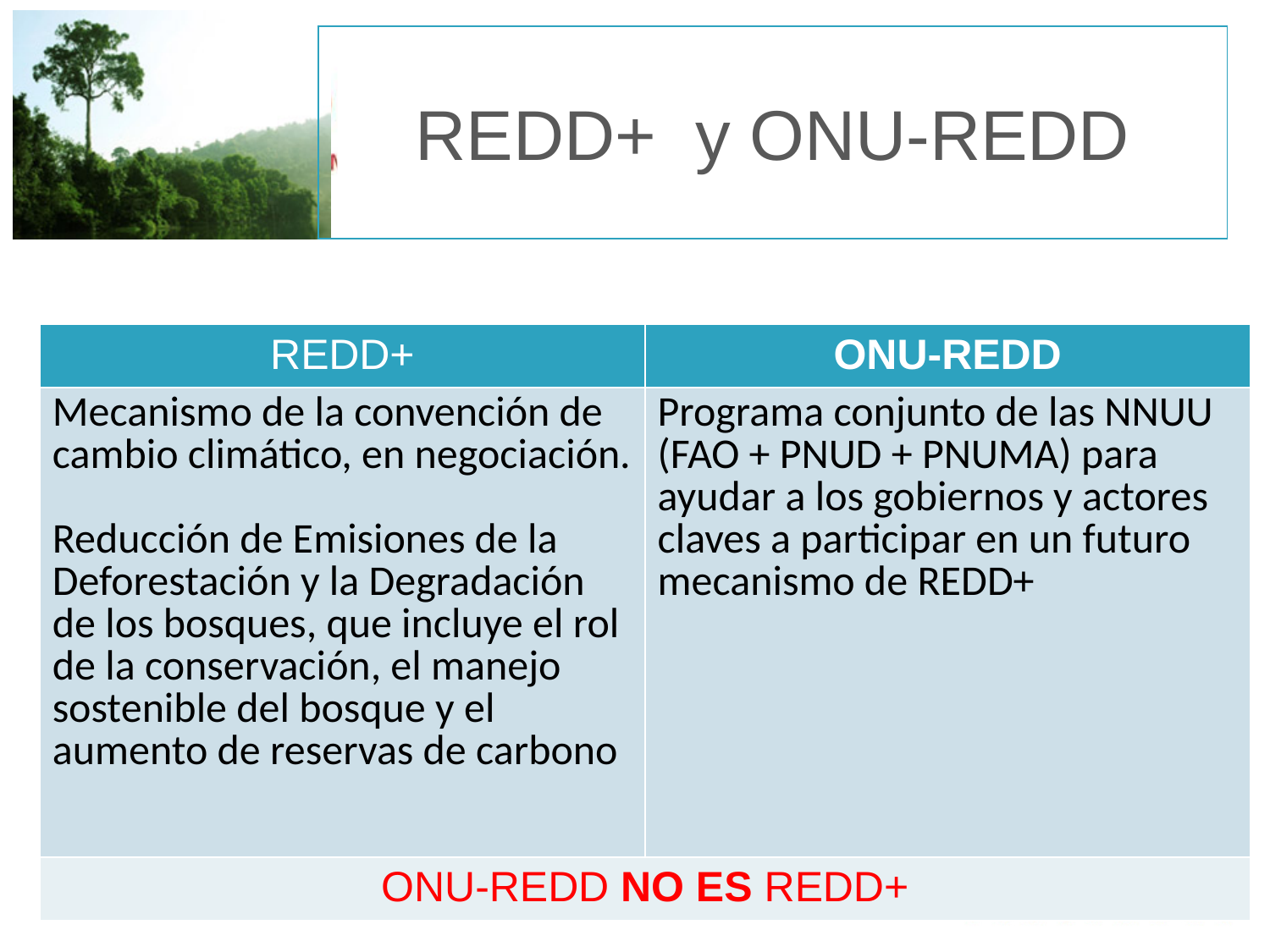

# REDD+  y ONU-REDD
| REDD+ | ONU-REDD |
| --- | --- |
| Mecanismo de la convención de cambio climático, en negociación. Reducción de Emisiones de la Deforestación y la Degradación de los bosques, que incluye el rol de la conservación, el manejo sostenible del bosque y el aumento de reservas de carbono | Programa conjunto de las NNUU (FAO + PNUD + PNUMA) para ayudar a los gobiernos y actores claves a participar en un futuro mecanismo de REDD+ |
| ONU-REDD NO ES REDD+ |  |